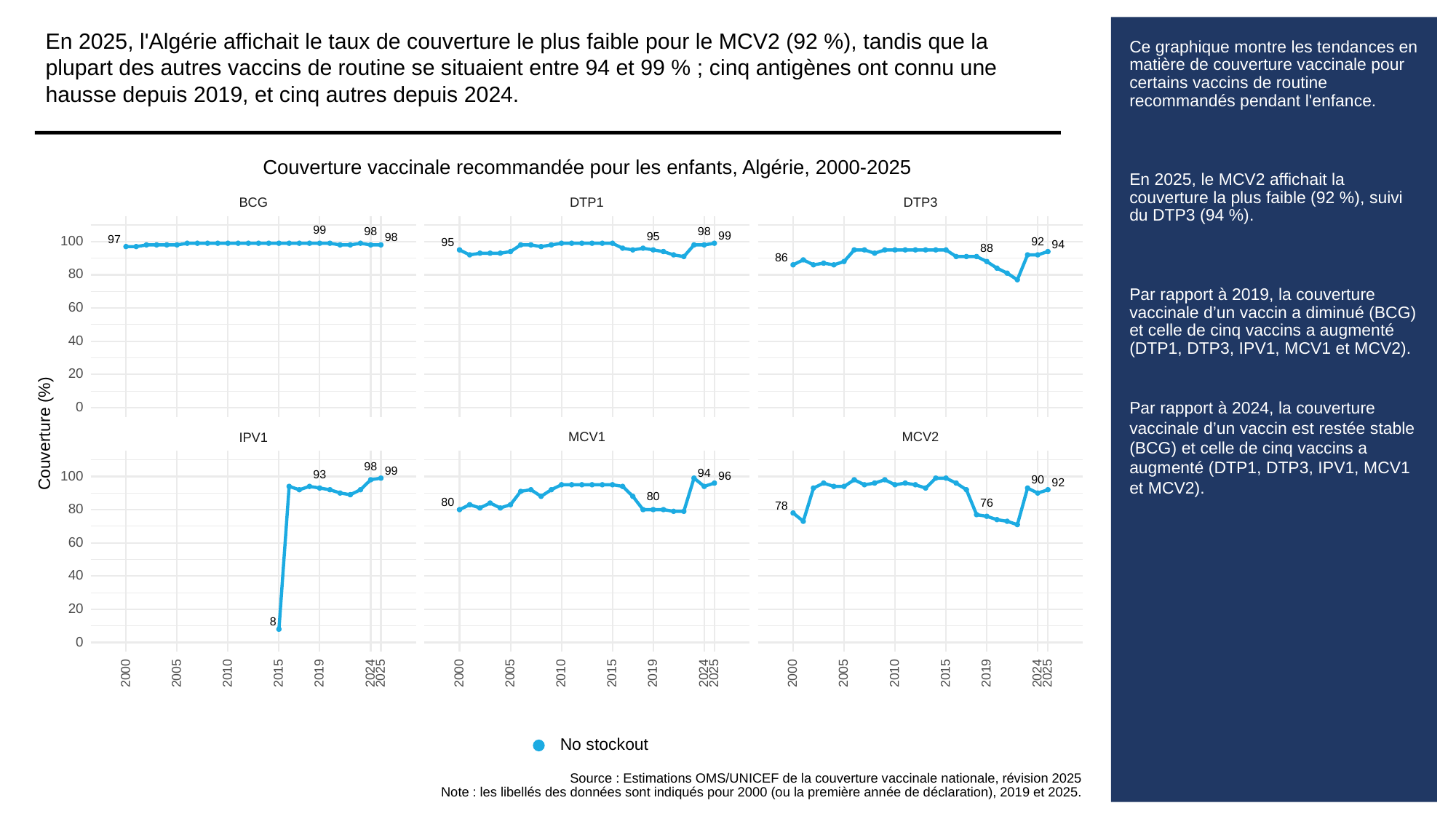

En 2025, l'Algérie affichait le taux de couverture le plus faible pour le MCV2 (92 %), tandis que la plupart des autres vaccins de routine se situaient entre 94 et 99 % ; cinq antigènes ont connu une hausse depuis 2019, et cinq autres depuis 2024.
# Ce graphique montre les tendances en matière de couverture vaccinale pour certains vaccins de routine recommandés pendant l'enfance.

En 2025, le MCV2 affichait la couverture la plus faible (92 %), suivi du DTP3 (94 %).

Par rapport à 2019, la couverture vaccinale d’un vaccin a diminué (BCG) et celle de cinq vaccins a augmenté (DTP1, DTP3, IPV1, MCV1 et MCV2).

Par rapport à 2024, la couverture vaccinale d’un vaccin est restée stable (BCG) et celle de cinq vaccins a augmenté (DTP1, DTP3, IPV1, MCV1 et MCV2).

Couverture vaccinale recommandée pour les enfants, Algérie, 2000-2025
BCG
DTP3
DTP1

99
98
98
99
95
98
97
100
92
95
94

88

86

80

60

40

20

0

Couverture (%)
MCV1
MCV2
IPV1

98
99
94
93
100
96

90

92

80

80
76

78

80

60

40

20

8

0

2000
2005
2010
2015
2019
2024
2025
2000
2005
2010
2015
2019
2024
2025
2000
2005
2010
2015
2019
2024
2025
No stockout

Source : Estimations OMS/UNICEF de la couverture vaccinale nationale, révision 2025
Note : les libellés des données sont indiqués pour 2000 (ou la première année de déclaration), 2019 et 2025.